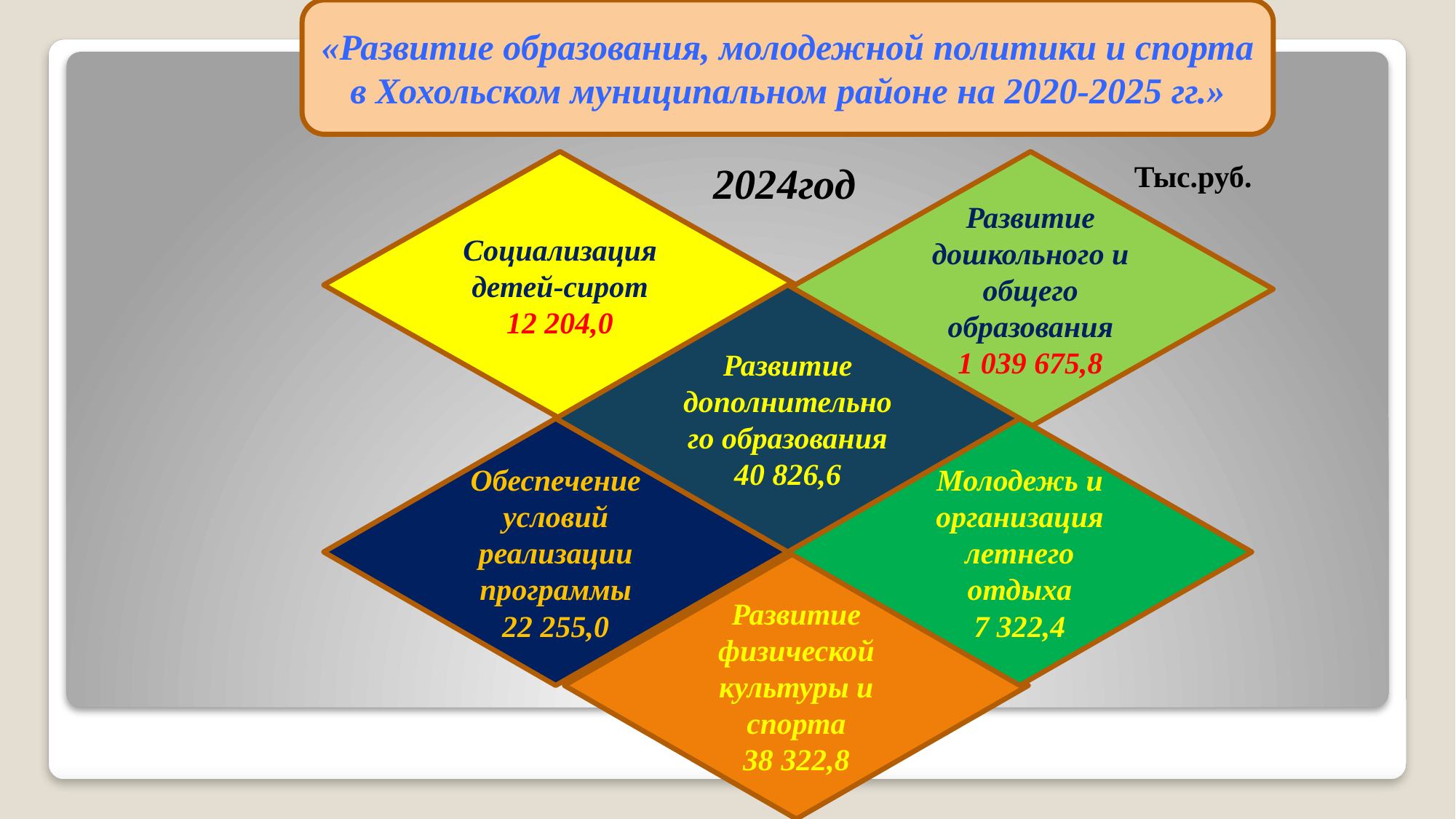

«Развитие образования, молодежной политики и спорта в Хохольском муниципальном районе на 2020-2025 гг.»
Социализация детей-сирот
12 204,0
Развитие дошкольного и общего образования
1 039 675,8
Развитие дополнительного образования
40 826,6
Обеспечение условий реализации программы
22 255,0
Молодежь и организация летнего отдыха
7 322,4
Развитие физической культуры и спорта
38 322,8
2024год
Тыс.руб.